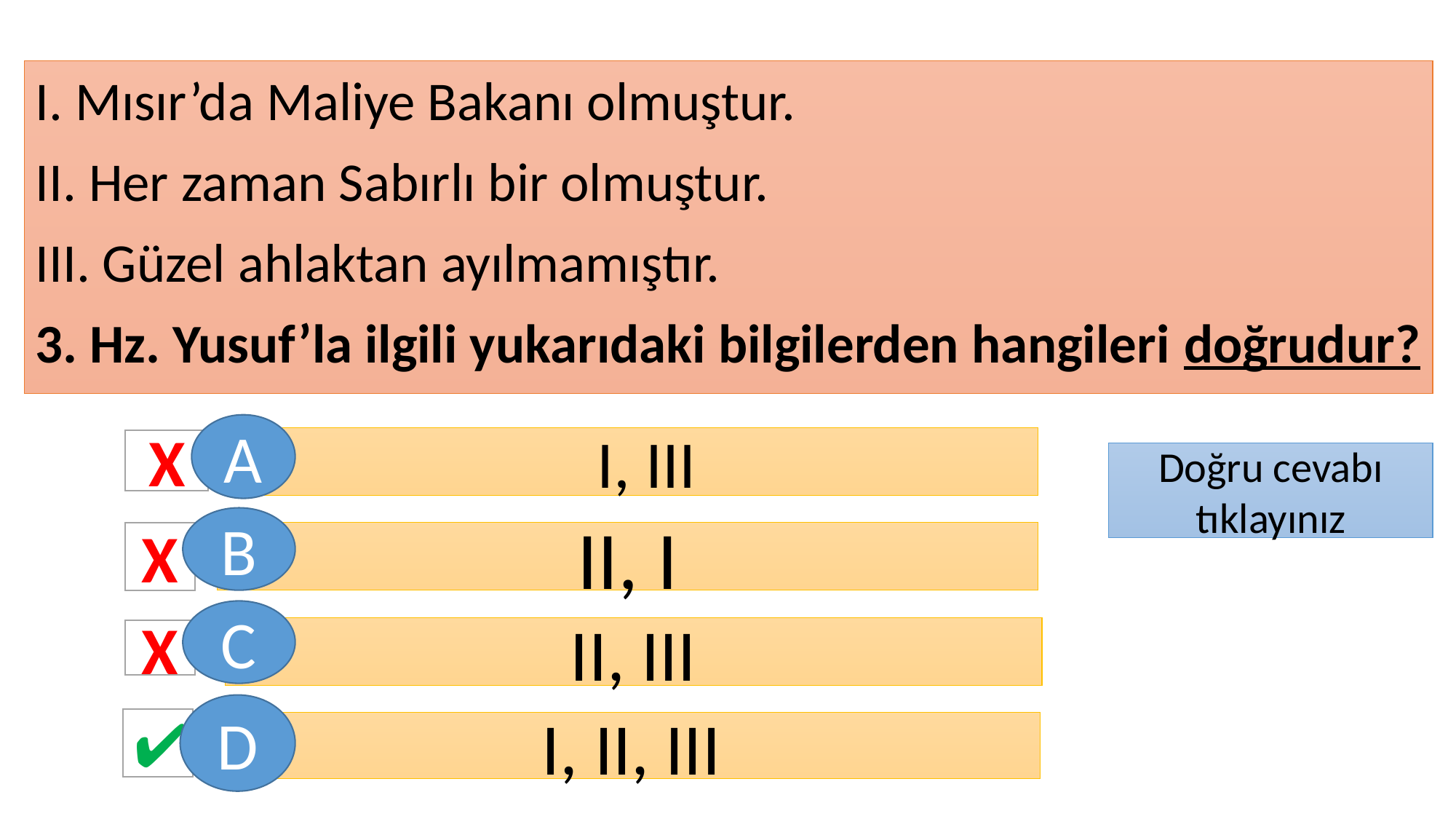

I. Mısır’da Maliye Bakanı olmuştur.
II. Her zaman Sabırlı bir olmuştur.
III. Güzel ahlaktan ayılmamıştır.
3. Hz. Yusuf’la ilgili yukarıdaki bilgilerden hangileri doğrudur?
A
  I, III
X
Doğru cevabı tıklayınız
B
X
II, I
C
II, III
X
D
✔
I, II, III